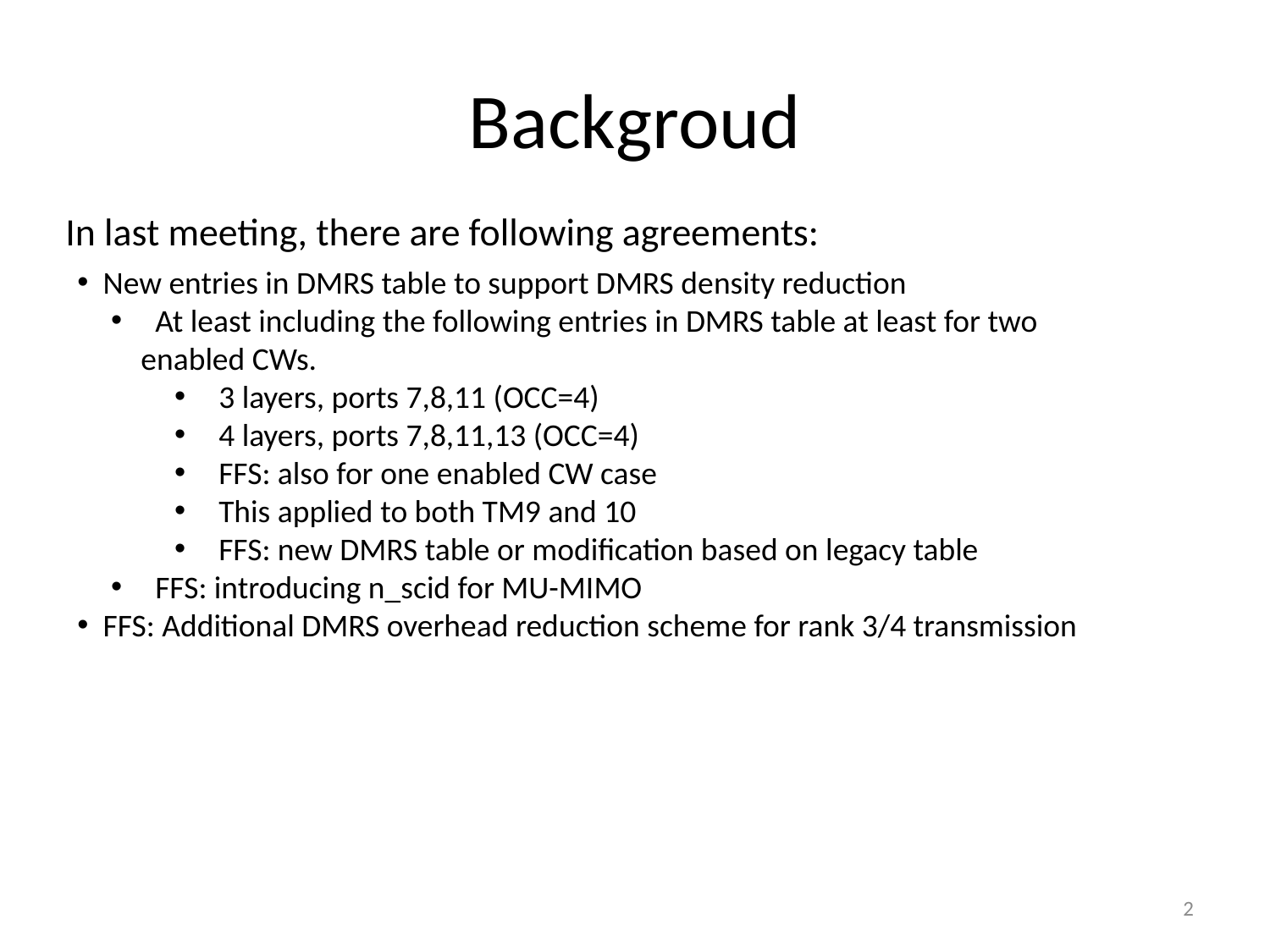

# Backgroud

In last meeting, there are following agreements:
  New entries in DMRS table to support DMRS density reduction
  At least including the following entries in DMRS table at least for two enabled CWs.
  3 layers, ports 7,8,11 (OCC=4)
  4 layers, ports 7,8,11,13 (OCC=4)
  FFS: also for one enabled CW case
  This applied to both TM9 and 10
  FFS: new DMRS table or modification based on legacy table
  FFS: introducing n_scid for MU-MIMO
  FFS: Additional DMRS overhead reduction scheme for rank 3/4 transmission
2